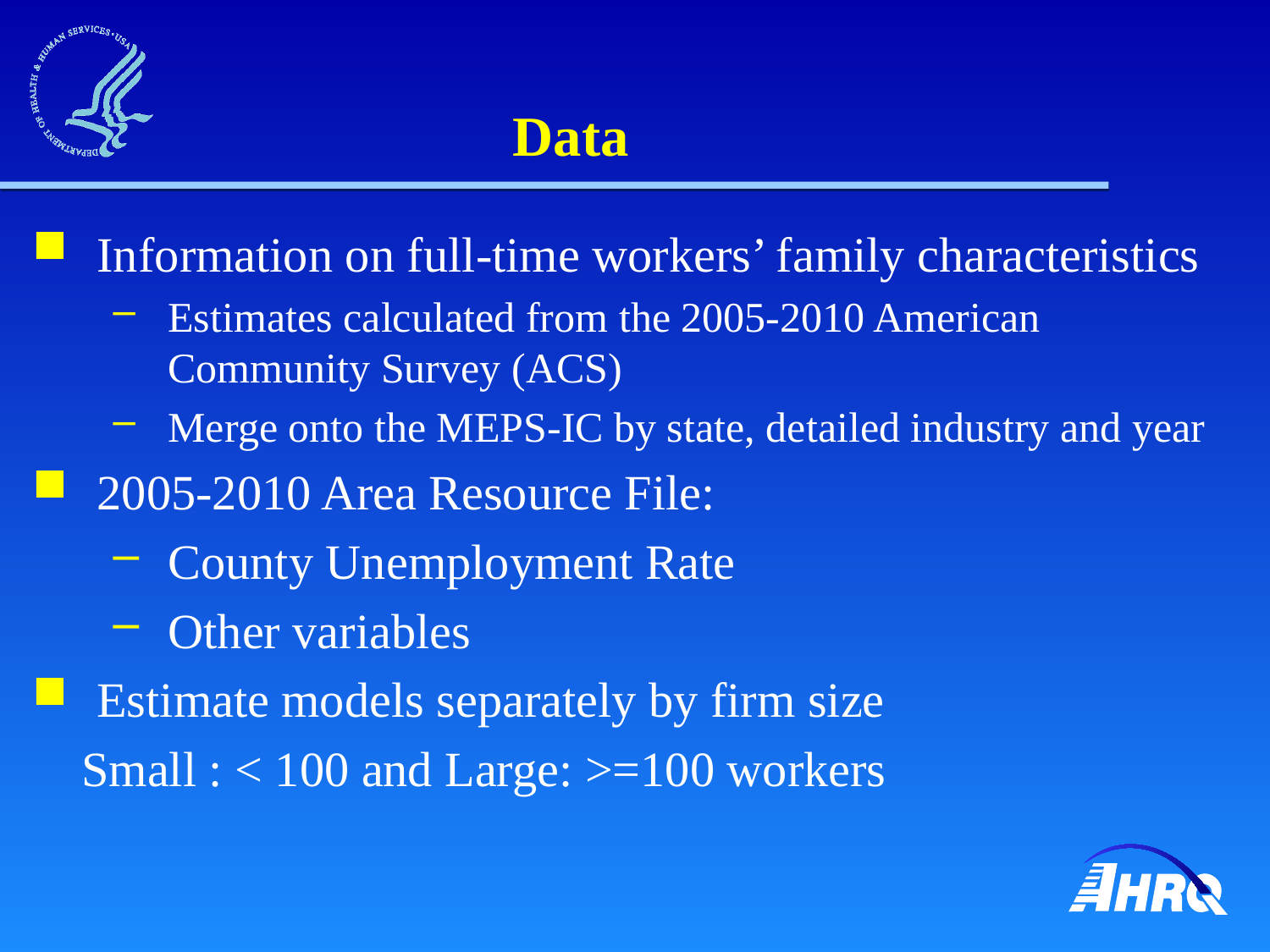

# Data
Information on full-time workers’ family characteristics
Estimates calculated from the 2005-2010 American Community Survey (ACS)
Merge onto the MEPS-IC by state, detailed industry and year
2005-2010 Area Resource File:
County Unemployment Rate
Other variables
Estimate models separately by firm size
    Small : < 100 and Large: >=100 workers